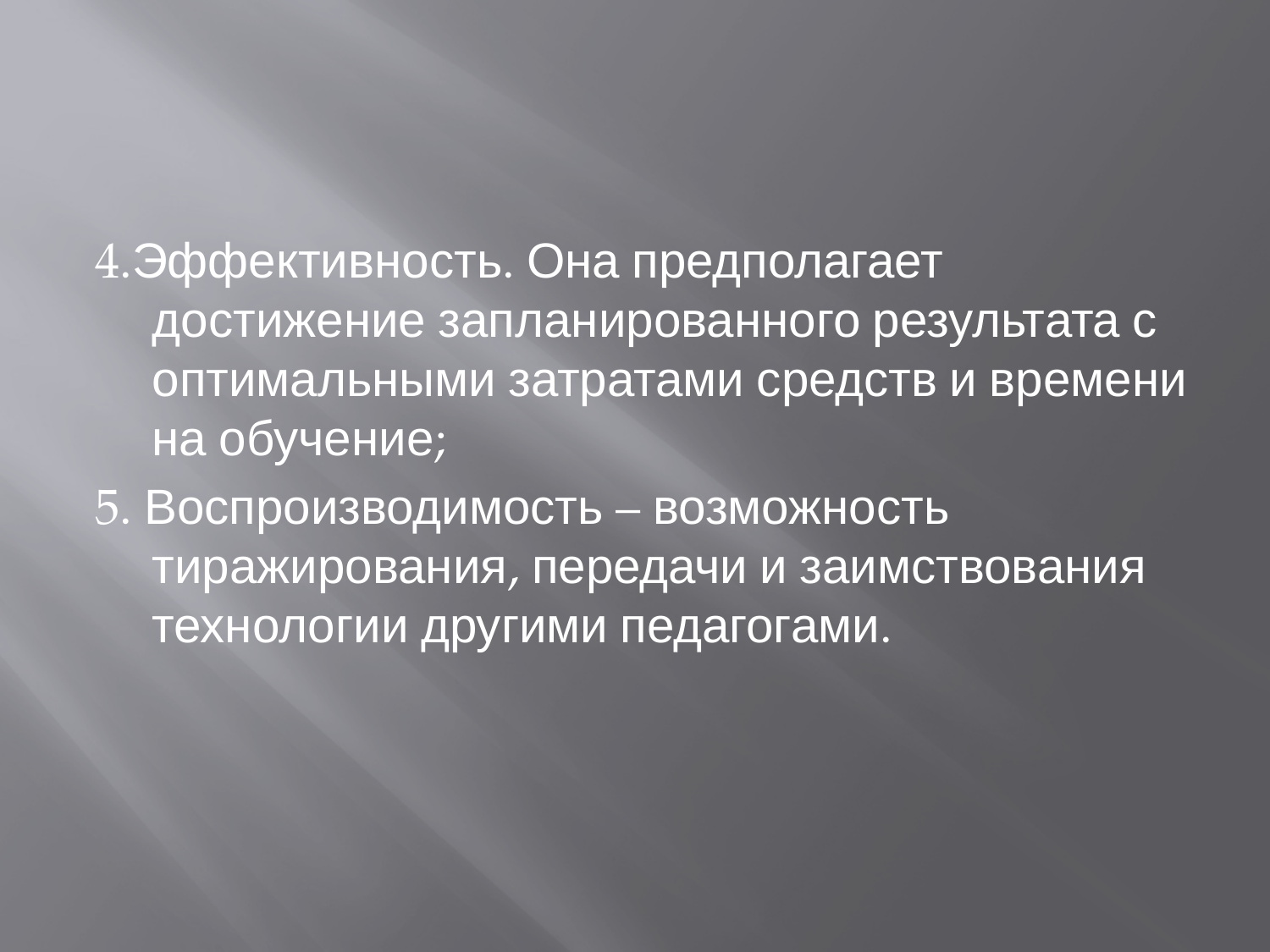

#
4.Эффективность. Она предполагает достижение запланированного результата с оптимальными затратами средств и времени на обучение;
5. Воспроизводимость – возможность тиражирования, передачи и заимствования технологии другими педагогами.